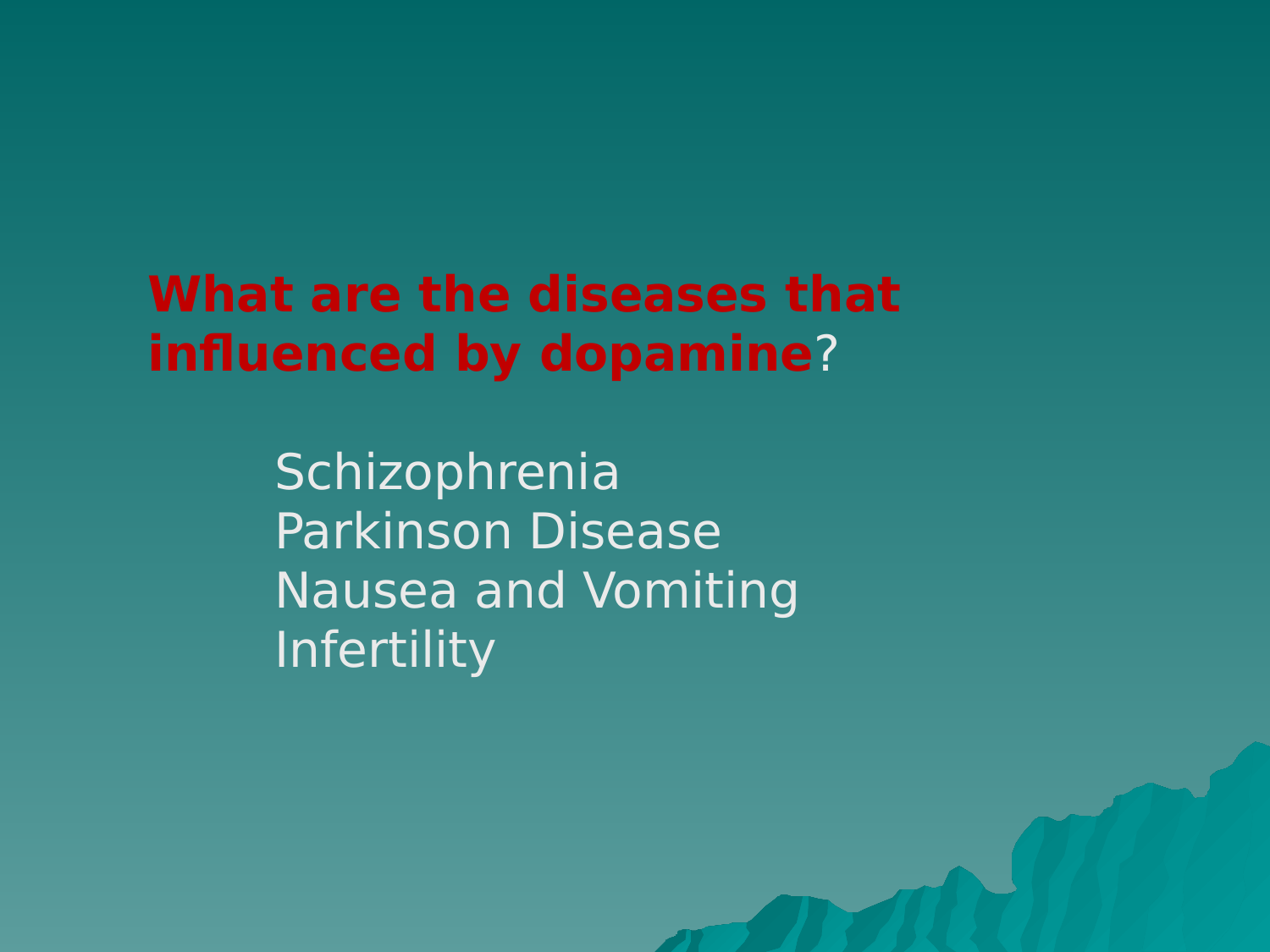

What are the diseases that influenced by dopamine?

	Schizophrenia
	Parkinson Disease
	Nausea and Vomiting
	Infertility